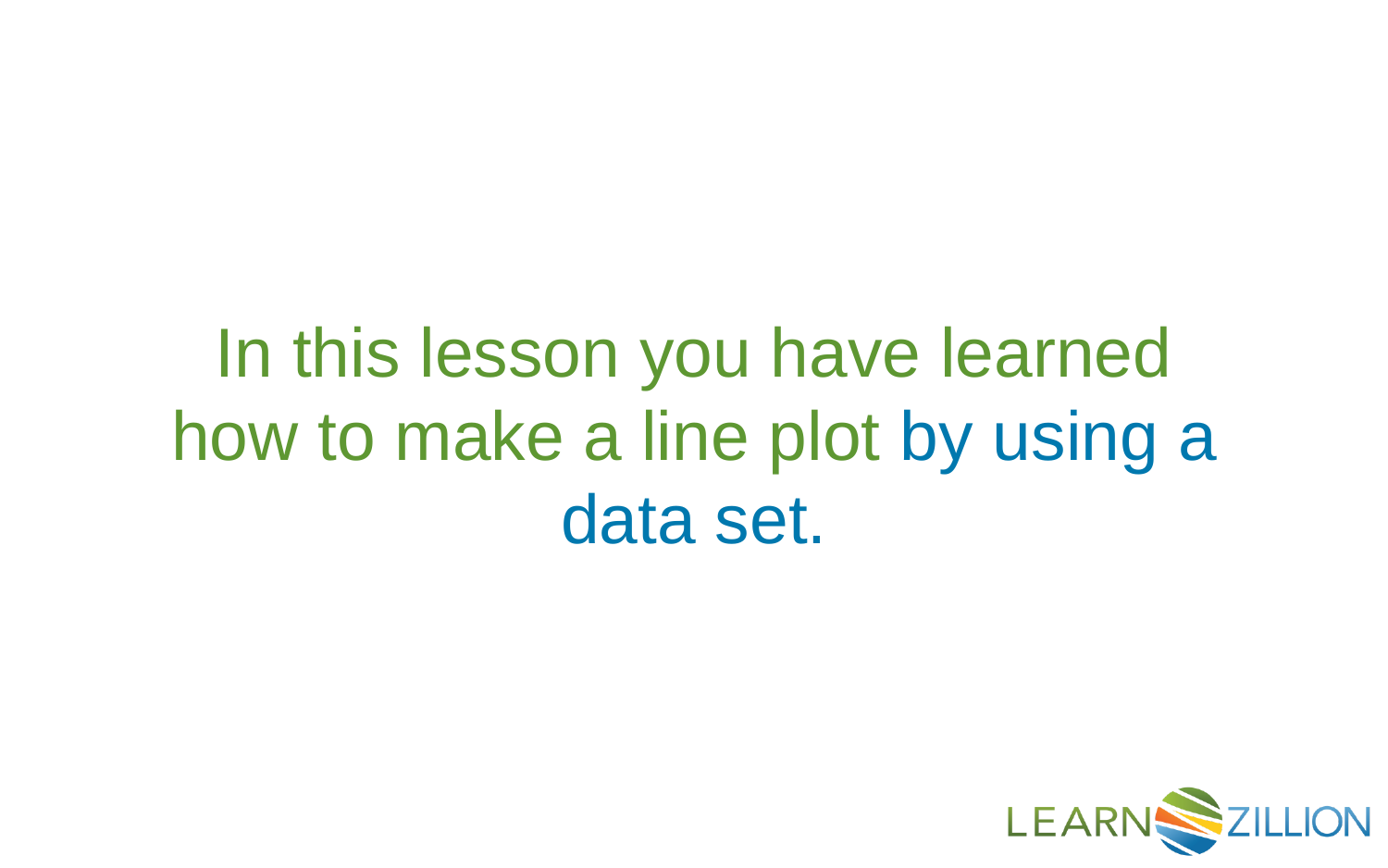

In this lesson you have learned how to make a line plot by using a data set.